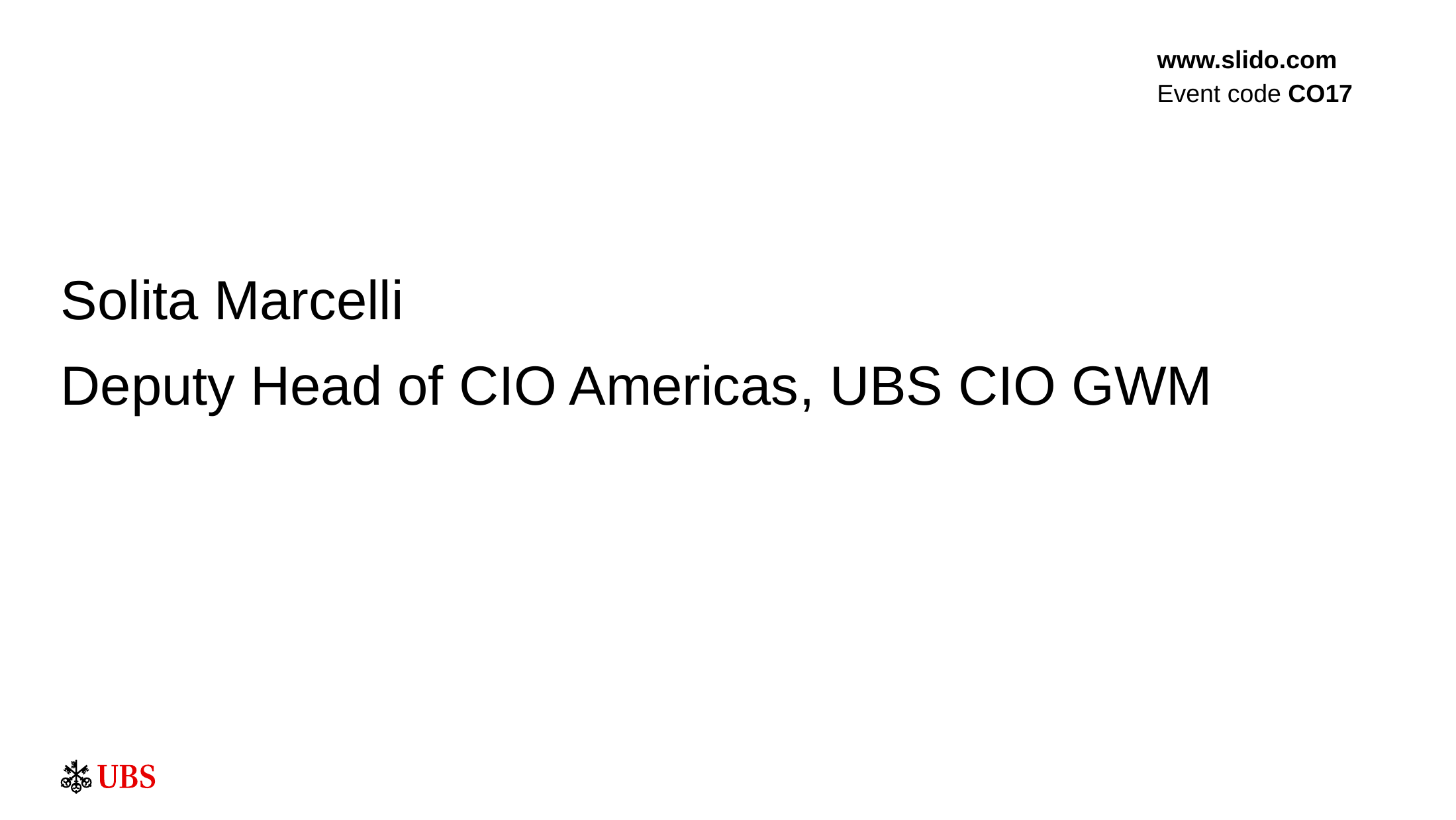

www.slido.com
Event code CO17
Solita Marcelli
Deputy Head of CIO Americas, UBS CIO GWM